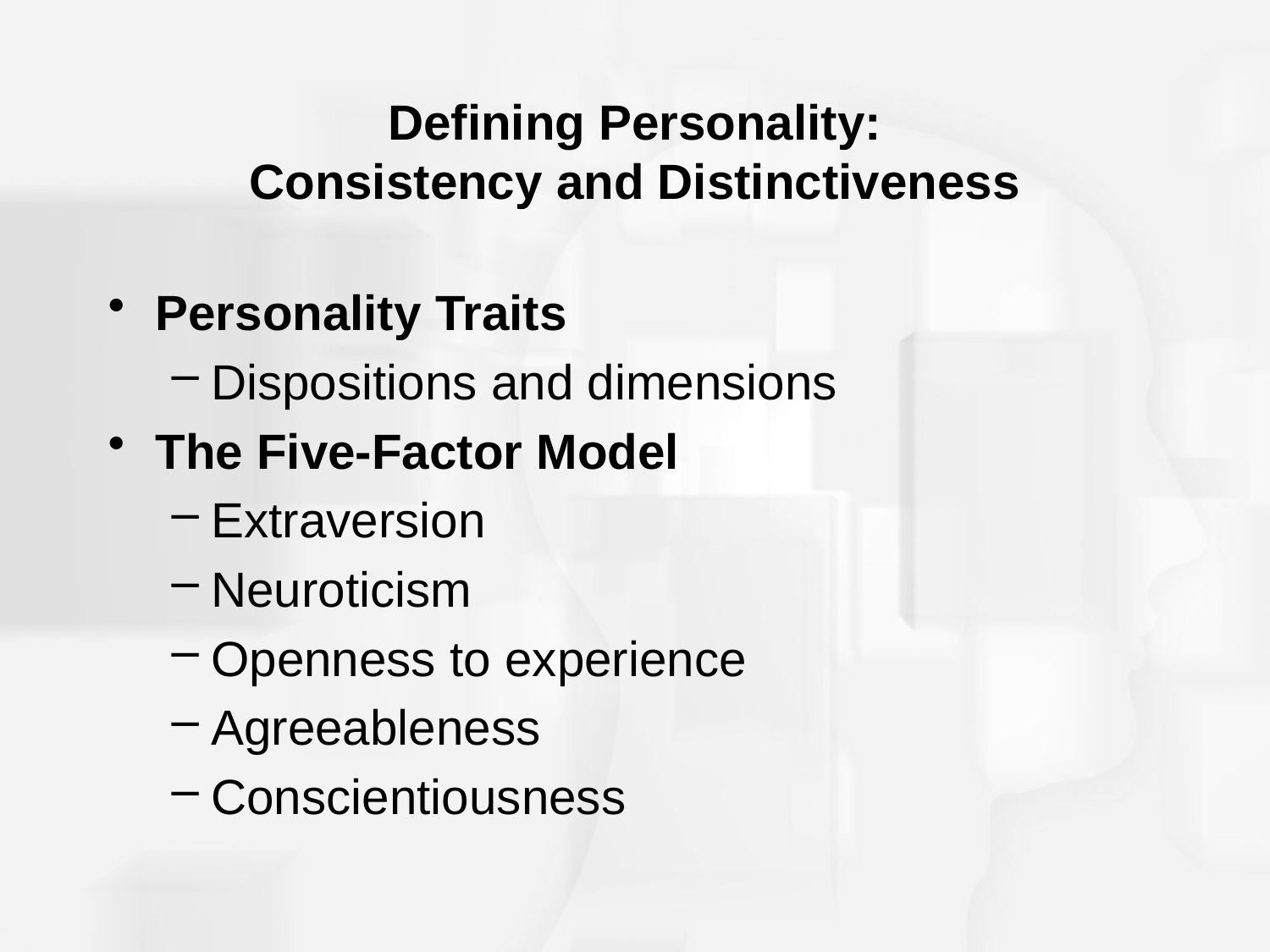

# Defining Personality: Consistency and Distinctiveness
Personality Traits
Dispositions and dimensions
The Five-Factor Model
Extraversion
Neuroticism
Openness to experience
Agreeableness
Conscientiousness